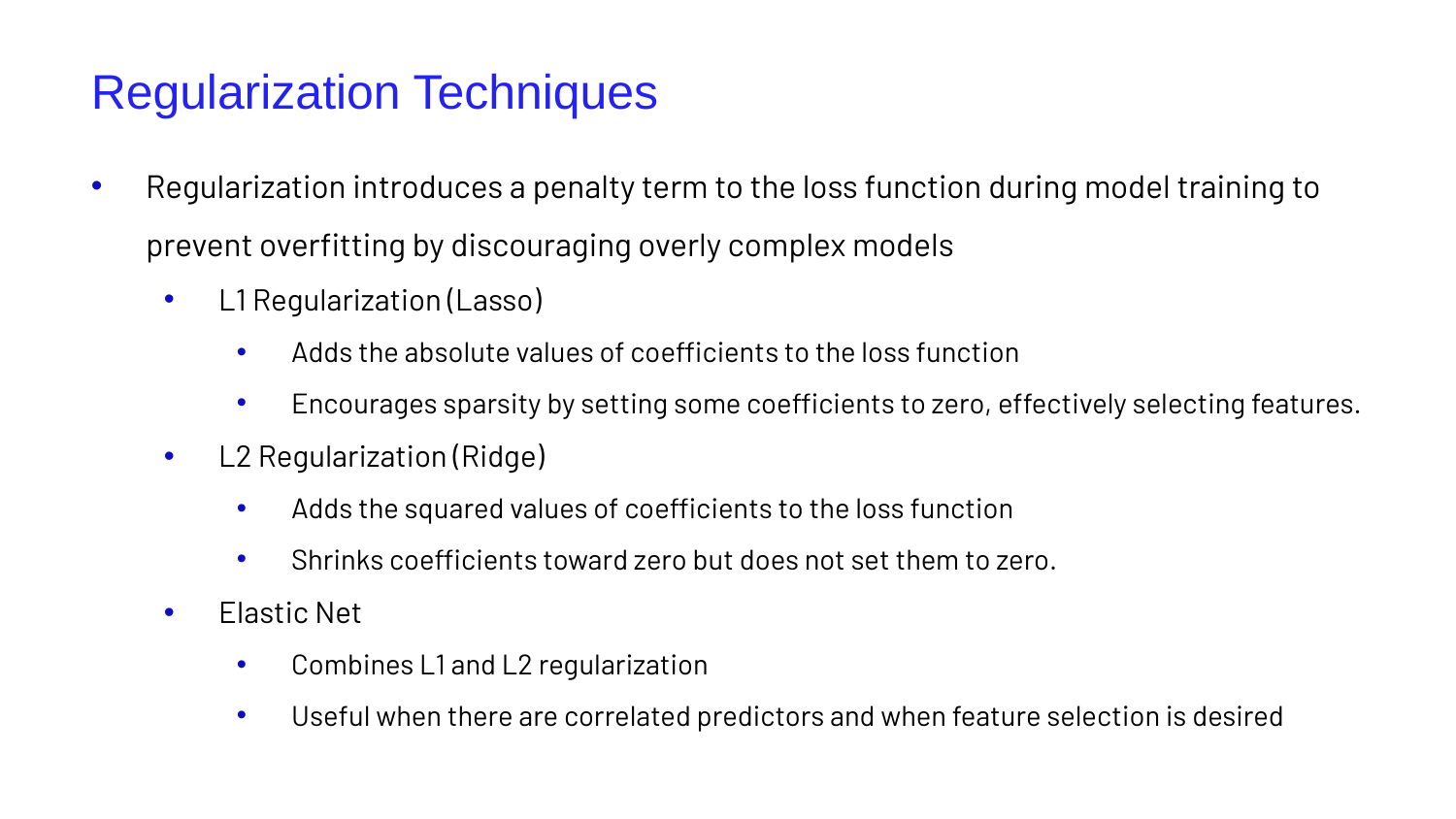

Regularization Techniques
Regularization introduces a penalty term to the loss function during model training to prevent overfitting by discouraging overly complex models
L1 Regularization (Lasso)
Adds the absolute values of coefficients to the loss function
Encourages sparsity by setting some coefficients to zero, effectively selecting features.
L2 Regularization (Ridge)
Adds the squared values of coefficients to the loss function
Shrinks coefficients toward zero but does not set them to zero.
Elastic Net
Combines L1 and L2 regularization
Useful when there are correlated predictors and when feature selection is desired